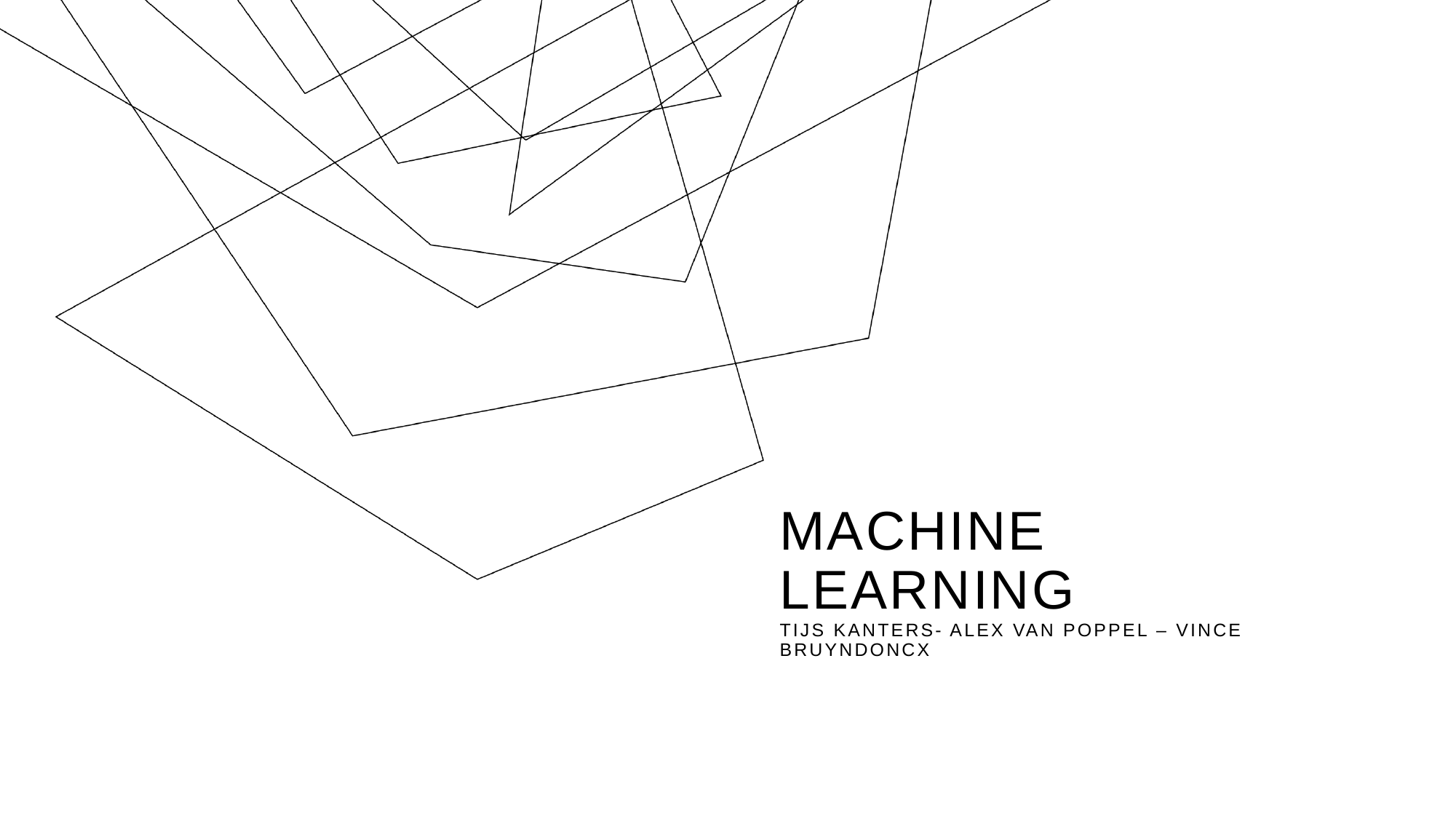

# Machine learning Tijs kanters- Alex van Poppel – vince Bruyndoncx